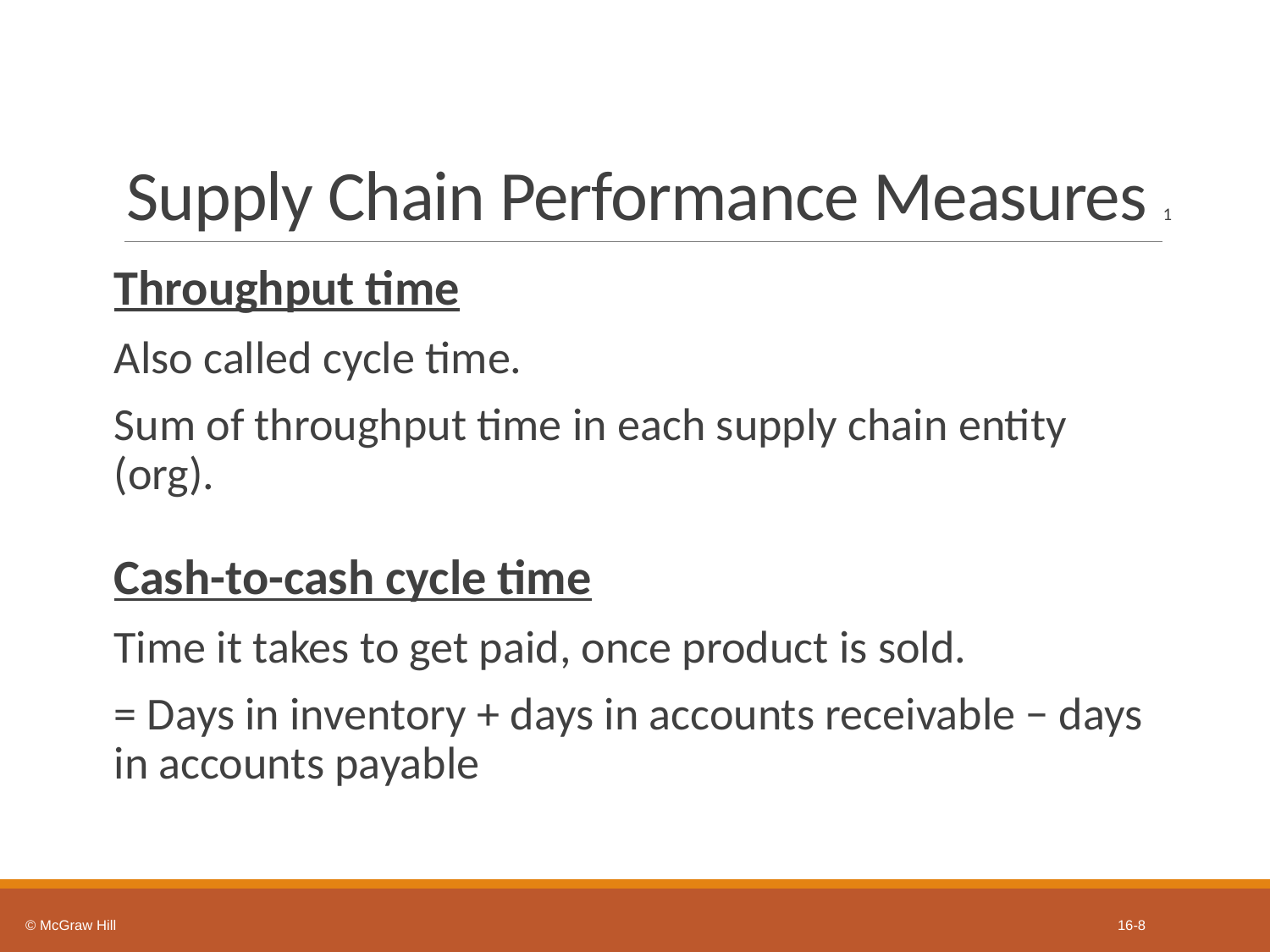

# Supply Chain Performance Measures 1
Throughput time
Also called cycle time.
Sum of throughput time in each supply chain entity (org).
Cash-to-cash cycle time
Time it takes to get paid, once product is sold.
= Days in inventory + days in accounts receivable − days in accounts payable